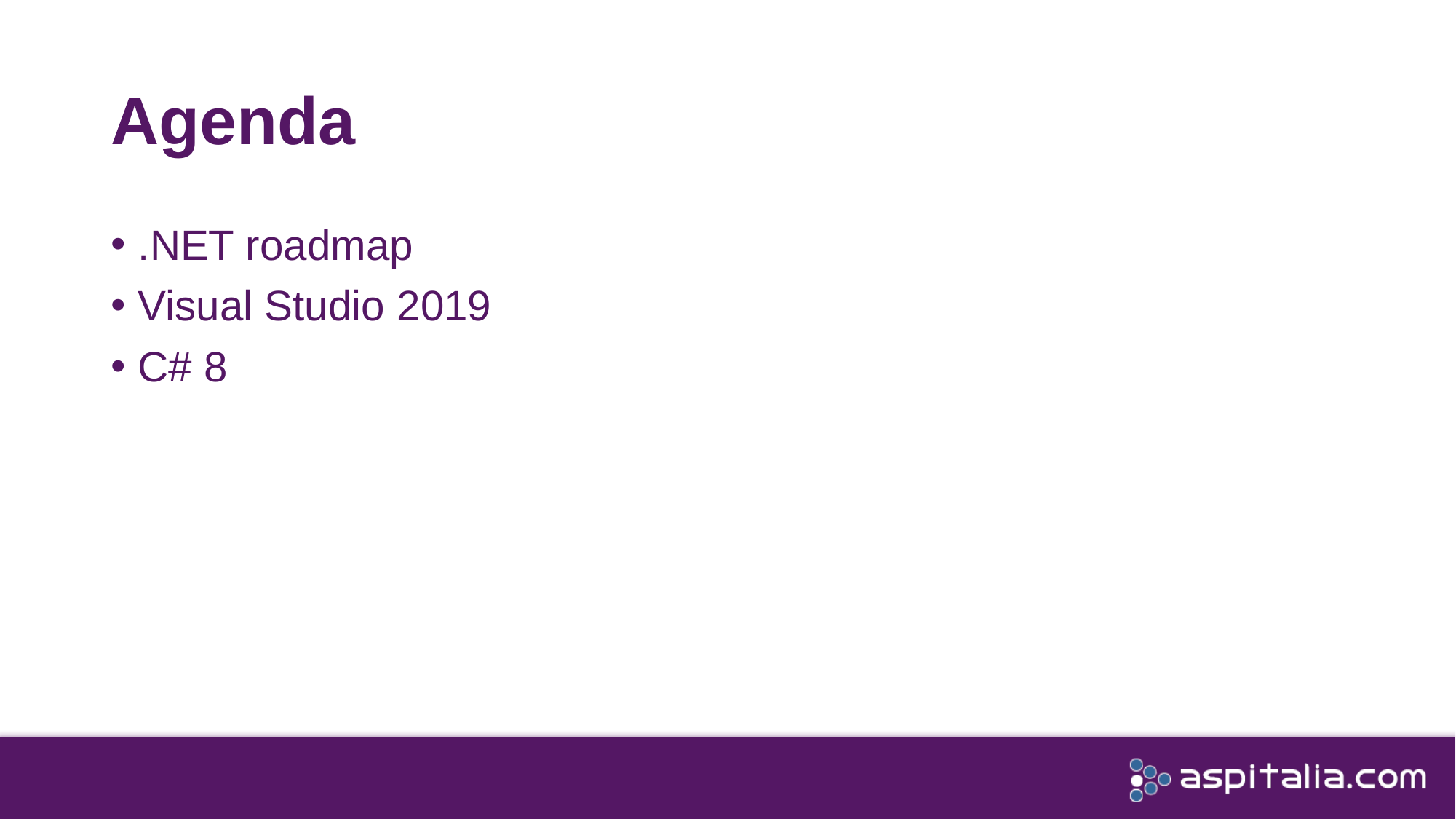

# Agenda
.NET roadmap
Visual Studio 2019
C# 8